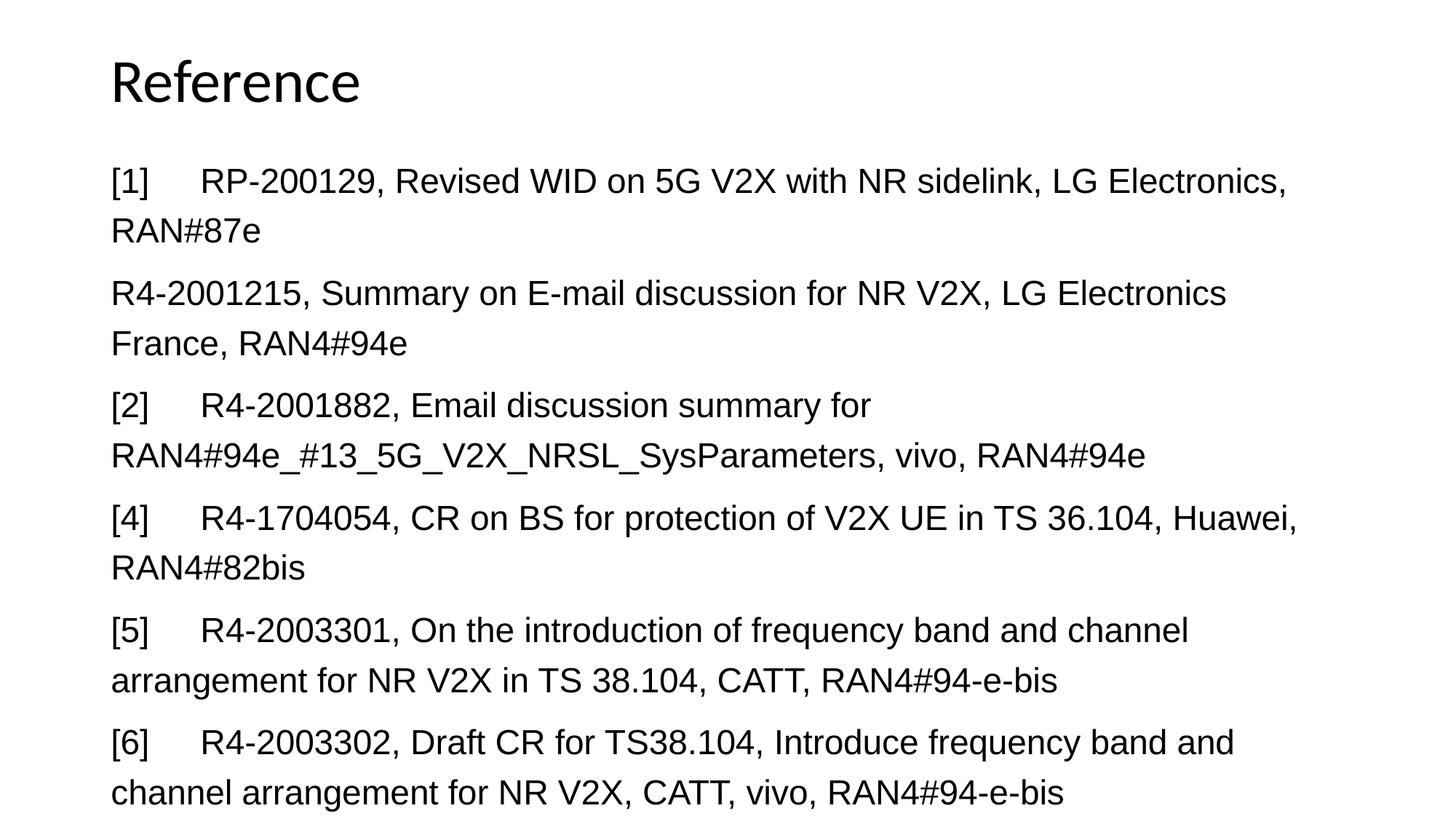

# Reference
[1]	RP-200129, Revised WID on 5G V2X with NR sidelink, LG Electronics, RAN#87e
R4-2001215, Summary on E-mail discussion for NR V2X, LG Electronics France, RAN4#94e
[2]	R4-2001882, Email discussion summary for RAN4#94e_#13_5G_V2X_NRSL_SysParameters, vivo, RAN4#94e
[4]	R4-1704054, CR on BS for protection of V2X UE in TS 36.104, Huawei, RAN4#82bis
[5]	R4-2003301, On the introduction of frequency band and channel arrangement for NR V2X in TS 38.104, CATT, RAN4#94-e-bis
[6]	R4-2003302, Draft CR for TS38.104, Introduce frequency band and channel arrangement for NR V2X, CATT, vivo, RAN4#94-e-bis